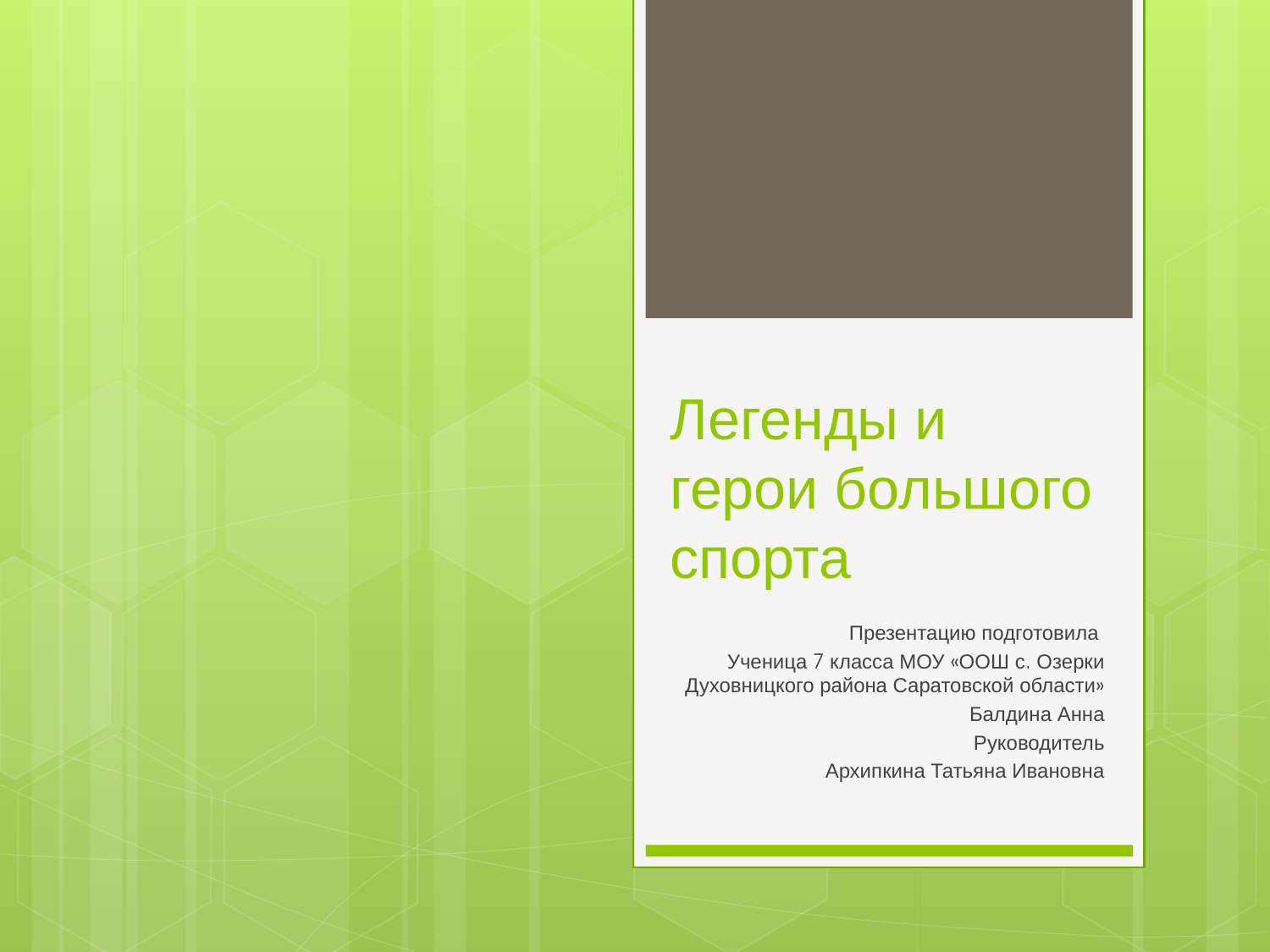

# Легенды и герои большого спорта
Презентацию подготовила
Ученица 7 класса МОУ «ООШ с. Озерки Духовницкого района Саратовской области»
Балдина Анна
Руководитель
 Архипкина Татьяна Ивановна